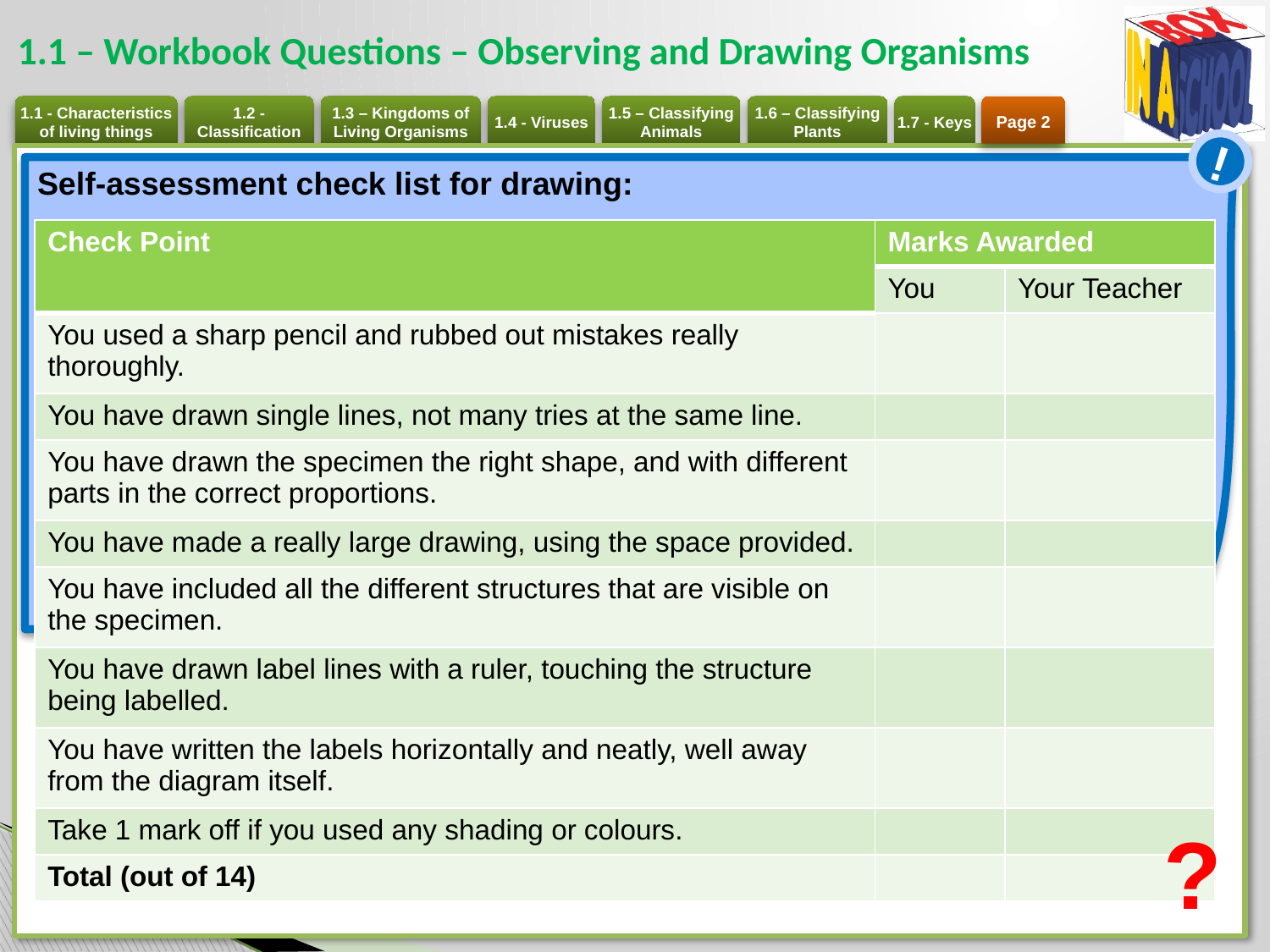

# 1.1 – Workbook Questions – Observing and Drawing Organisms
Page 2
!
Self-assessment check list for drawing:

| Check Point | Marks Awarded |  |
| --- | --- | --- |
|  | You | Your Teacher |
| You used a sharp pencil and rubbed out mistakes really thoroughly. |  |  |
| You have drawn single lines, not many tries at the same line. |  |  |
| You have drawn the specimen the right shape, and with different parts in the correct proportions. |  |  |
| You have made a really large drawing, using the space provided. |  |  |
| You have included all the different structures that are visible on the specimen. |  |  |
| You have drawn label lines with a ruler, touching the structure being labelled. |  |  |
| You have written the labels horizontally and neatly, well away from the diagram itself. |  |  |
| Take 1 mark off if you used any shading or colours. |  |  |
| Total (out of 14) |  |  |
?